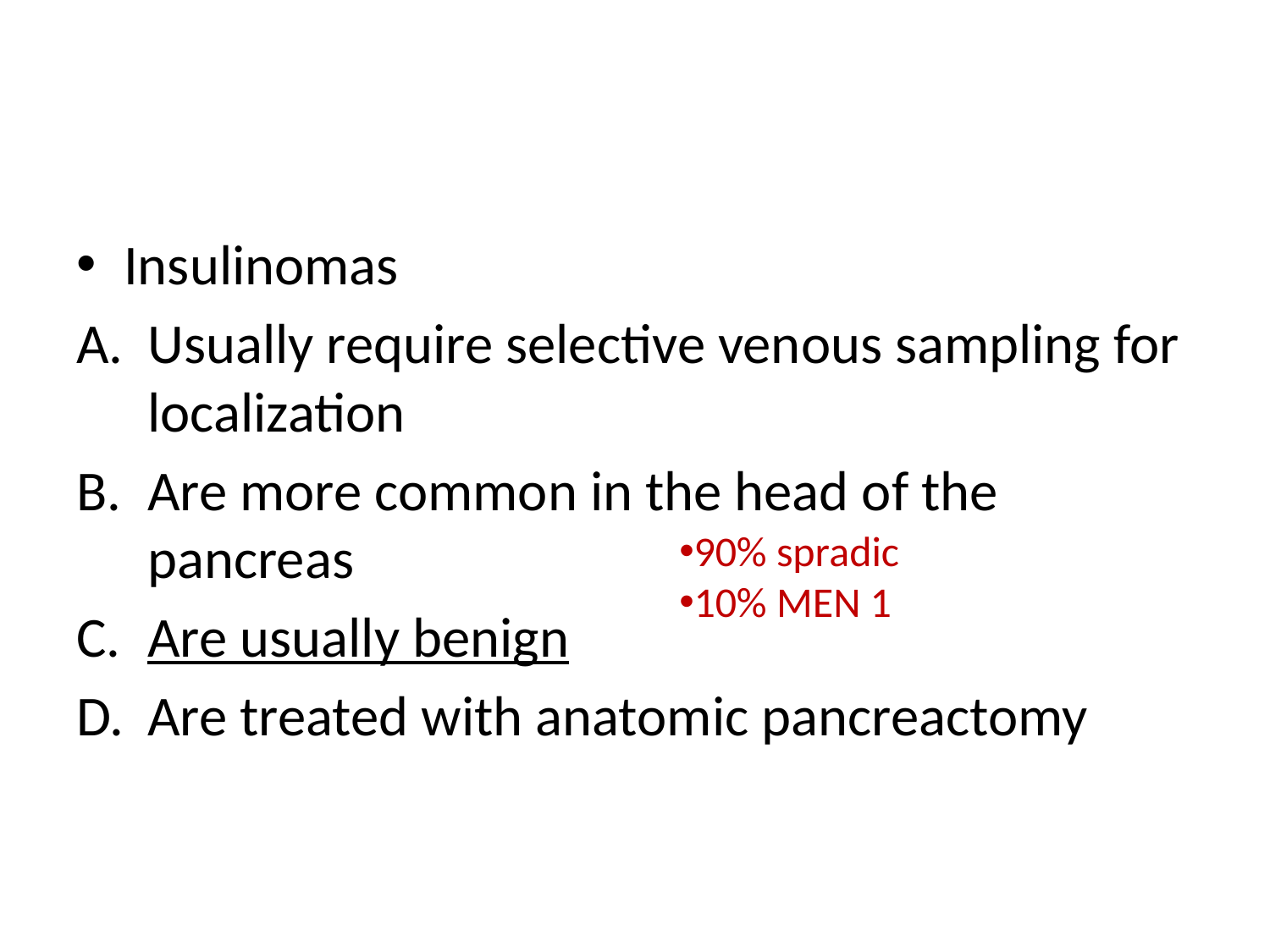

#
Insulinomas
Usually require selective venous sampling for localization
Are more common in the head of the pancreas
Are usually benign
Are treated with anatomic pancreactomy
90% spradic
10% MEN 1